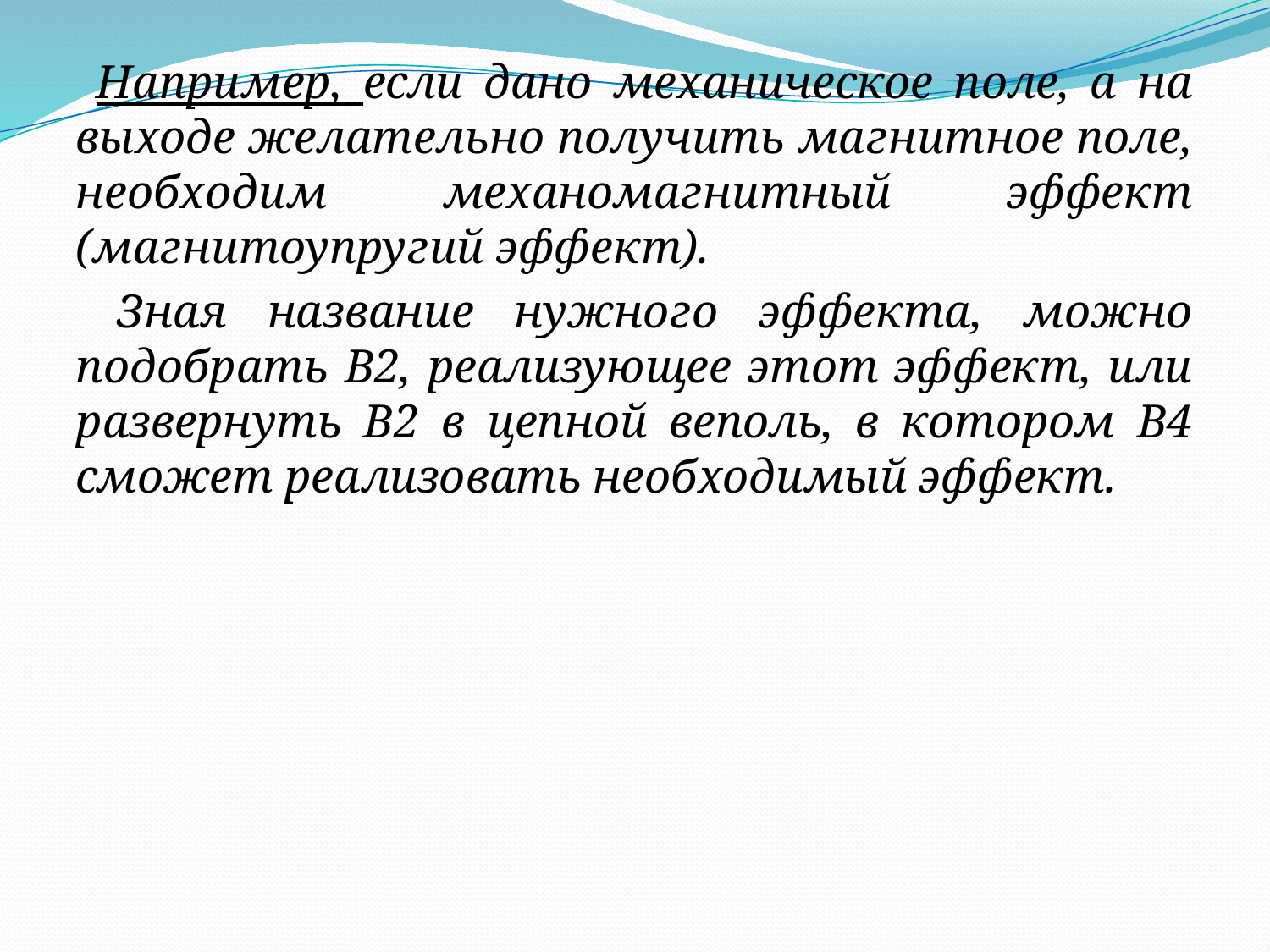

Например, если дано механическое поле, а на выходе желательно получить магнитное поле, необходим механомагнитный эффект (магнитоупругий эффект).
 Зная название нужного эффекта, можно подобрать В2, реализующее этот эффект, или развернуть В2 в цепной веполь, в котором В4 сможет реализовать необходимый эффект.